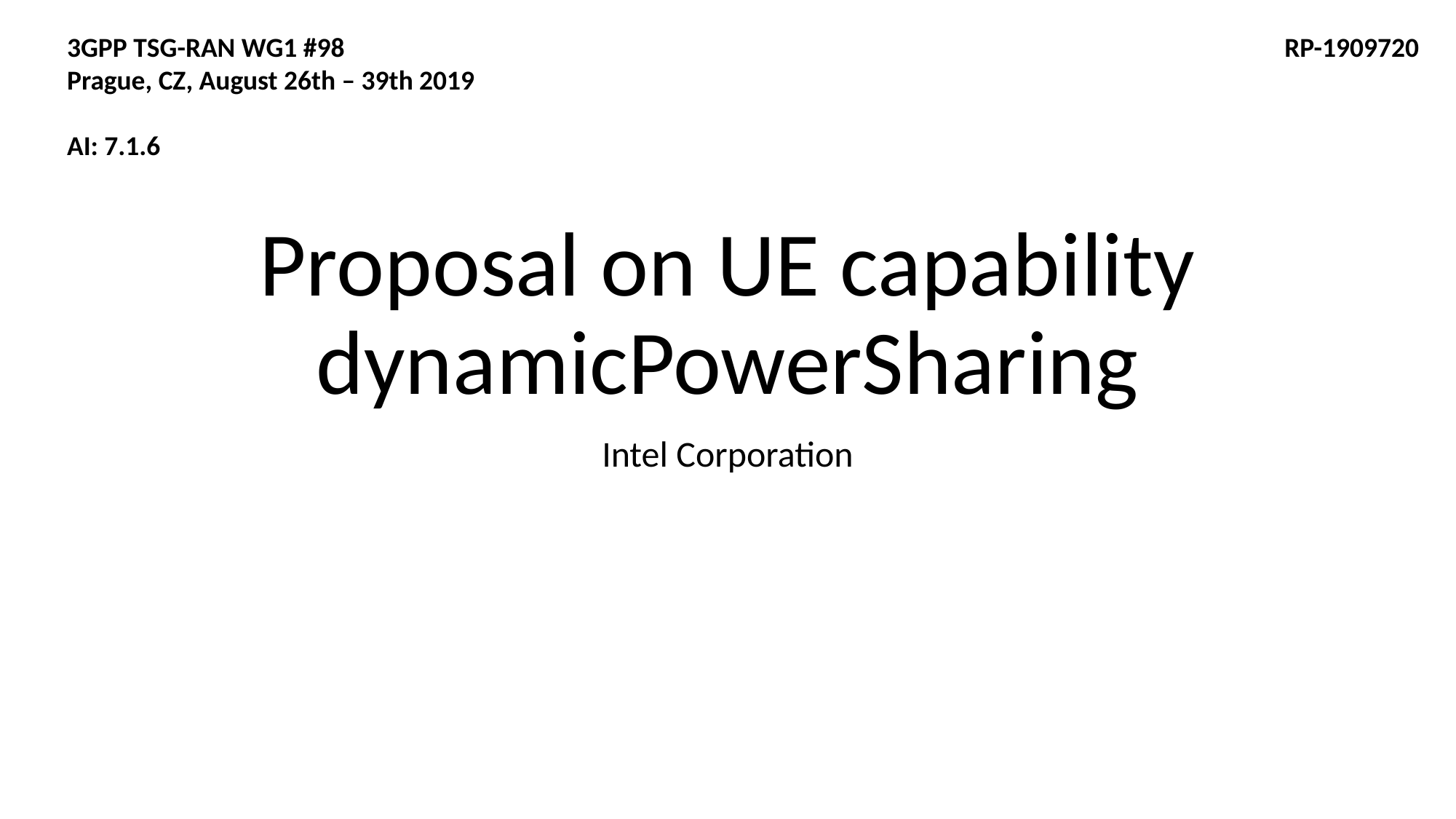

3GPP TSG-RAN WG1 #98
Prague, CZ, August 26th – 39th 2019

AI: 7.1.6
RP-1909720
# Proposal on UE capability dynamicPowerSharing
Intel Corporation